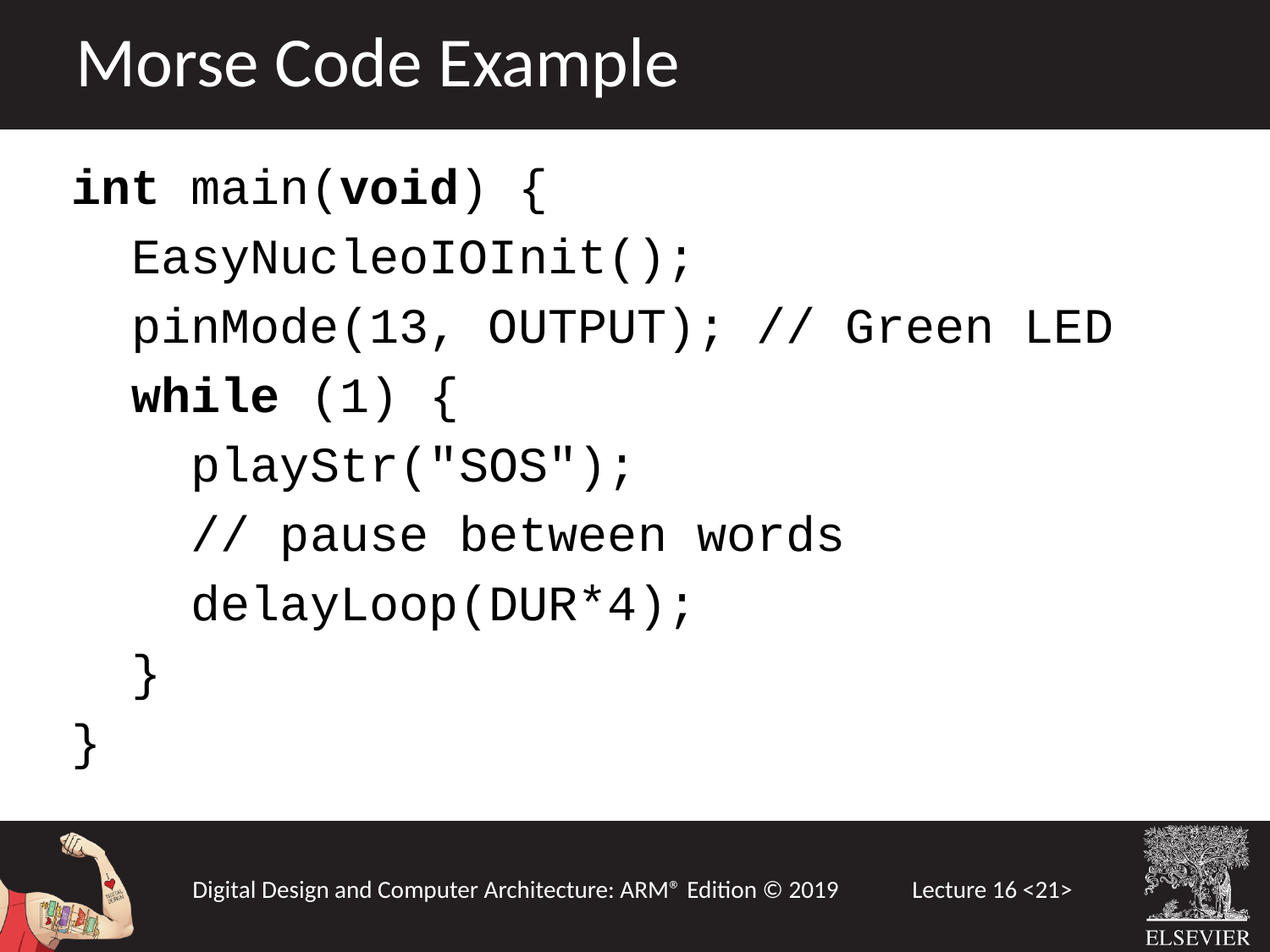

Morse Code Example
int main(void) {
  EasyNucleoIOInit();
  pinMode(13, OUTPUT); // Green LED
  while (1) {
    playStr("SOS");
    // pause between words
    delayLoop(DUR*4);
  }
}